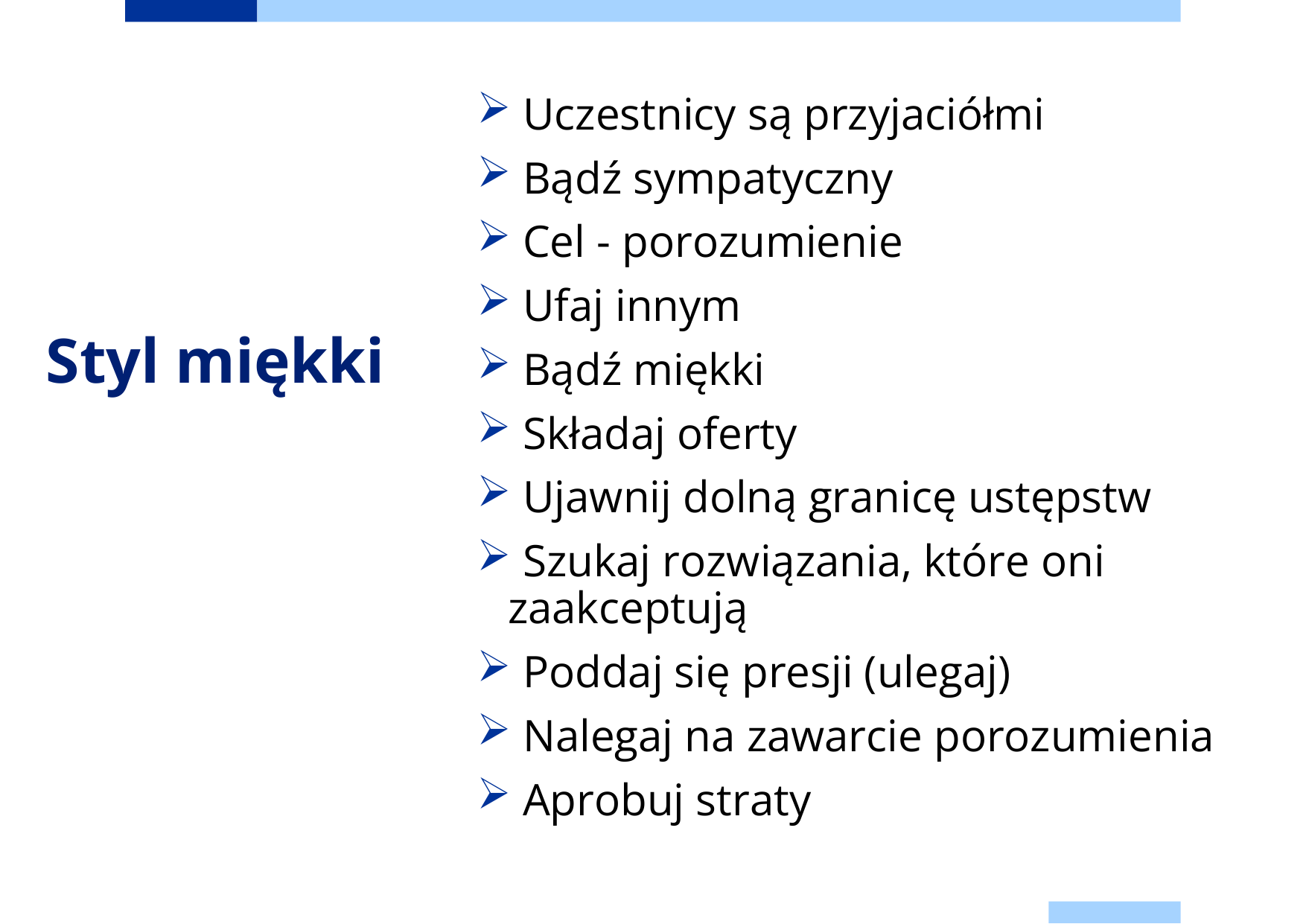

Uczestnicy są przyjaciółmi
 Bądź sympatyczny
 Cel - porozumienie
 Ufaj innym
 Bądź miękki
 Składaj oferty
 Ujawnij dolną granicę ustępstw
 Szukaj rozwiązania, które oni zaakceptują
 Poddaj się presji (ulegaj)
 Nalegaj na zawarcie porozumienia
 Aprobuj straty
# Styl miękki